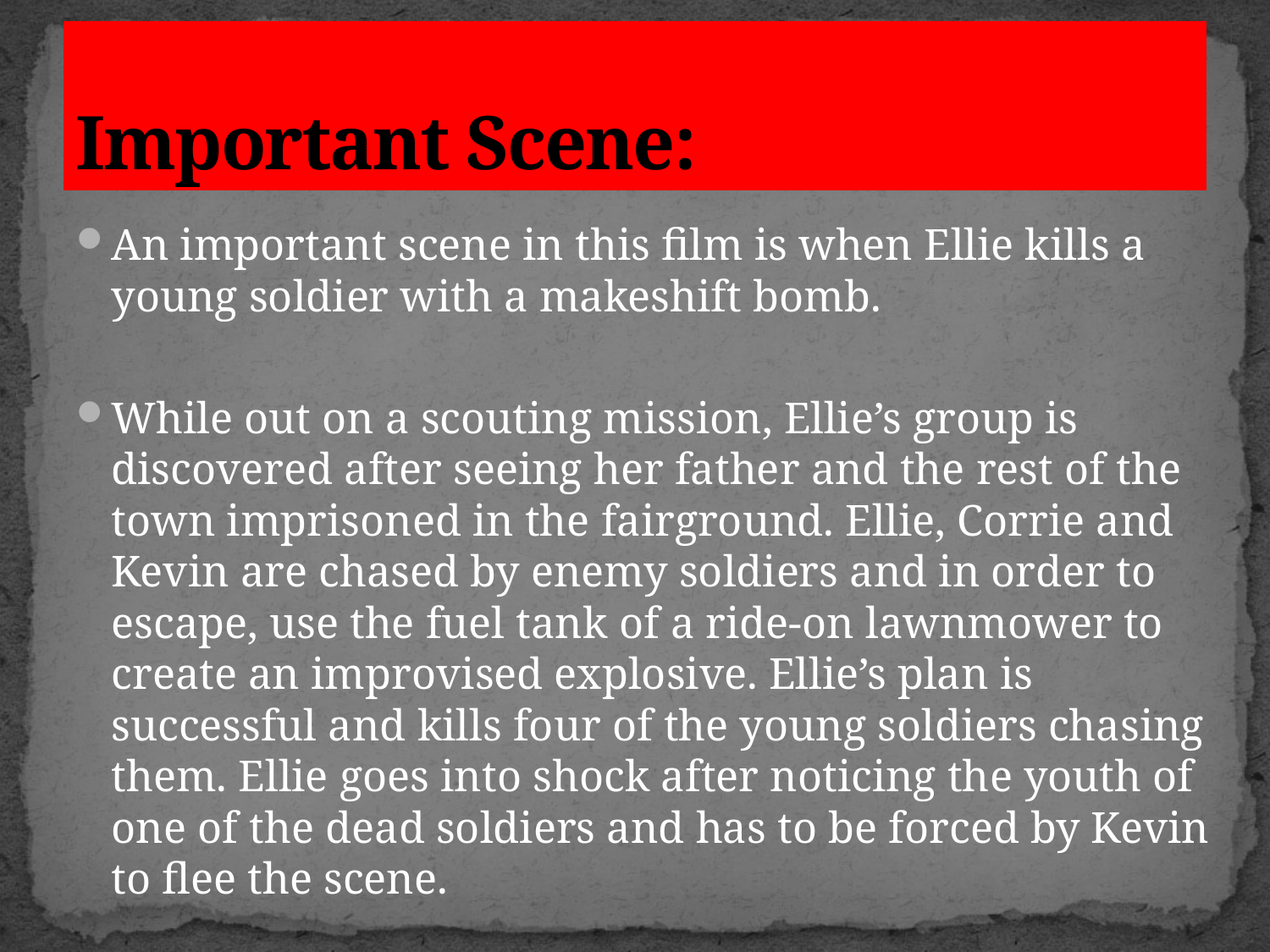

# Important Scene:
An important scene in this film is when Ellie kills a young soldier with a makeshift bomb.

While out on a scouting mission, Ellie’s group is discovered after seeing her father and the rest of the town imprisoned in the fairground. Ellie, Corrie and Kevin are chased by enemy soldiers and in order to escape, use the fuel tank of a ride-on lawnmower to create an improvised explosive. Ellie’s plan is successful and kills four of the young soldiers chasing them. Ellie goes into shock after noticing the youth of one of the dead soldiers and has to be forced by Kevin to flee the scene.